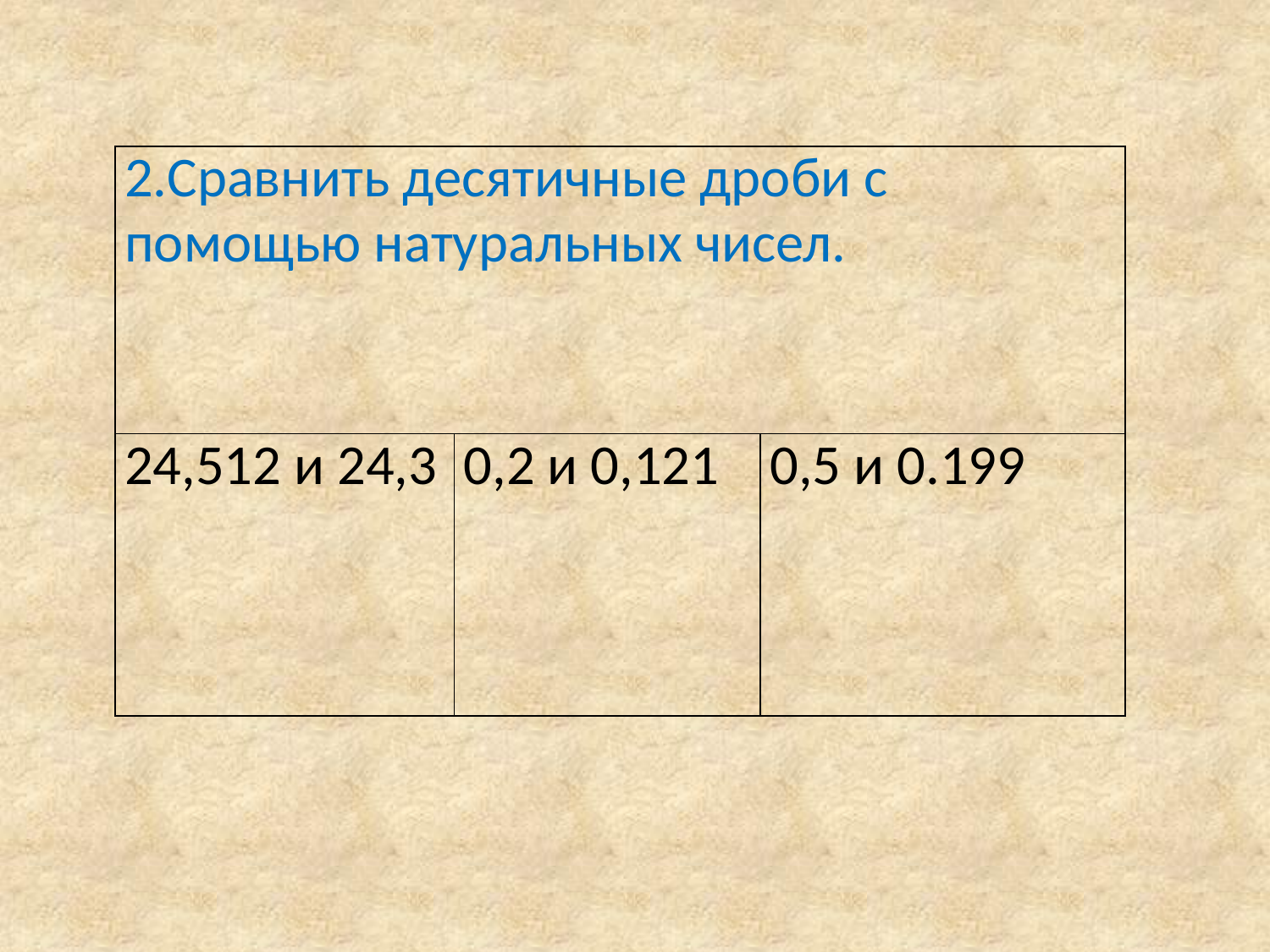

#
| 2.Сравнить десятичные дроби с помощью натуральных чисел. |  |  |
| --- | --- | --- |
| 24,512 и 24,3 | 0,2 и 0,121 | 0,5 и 0.199 |